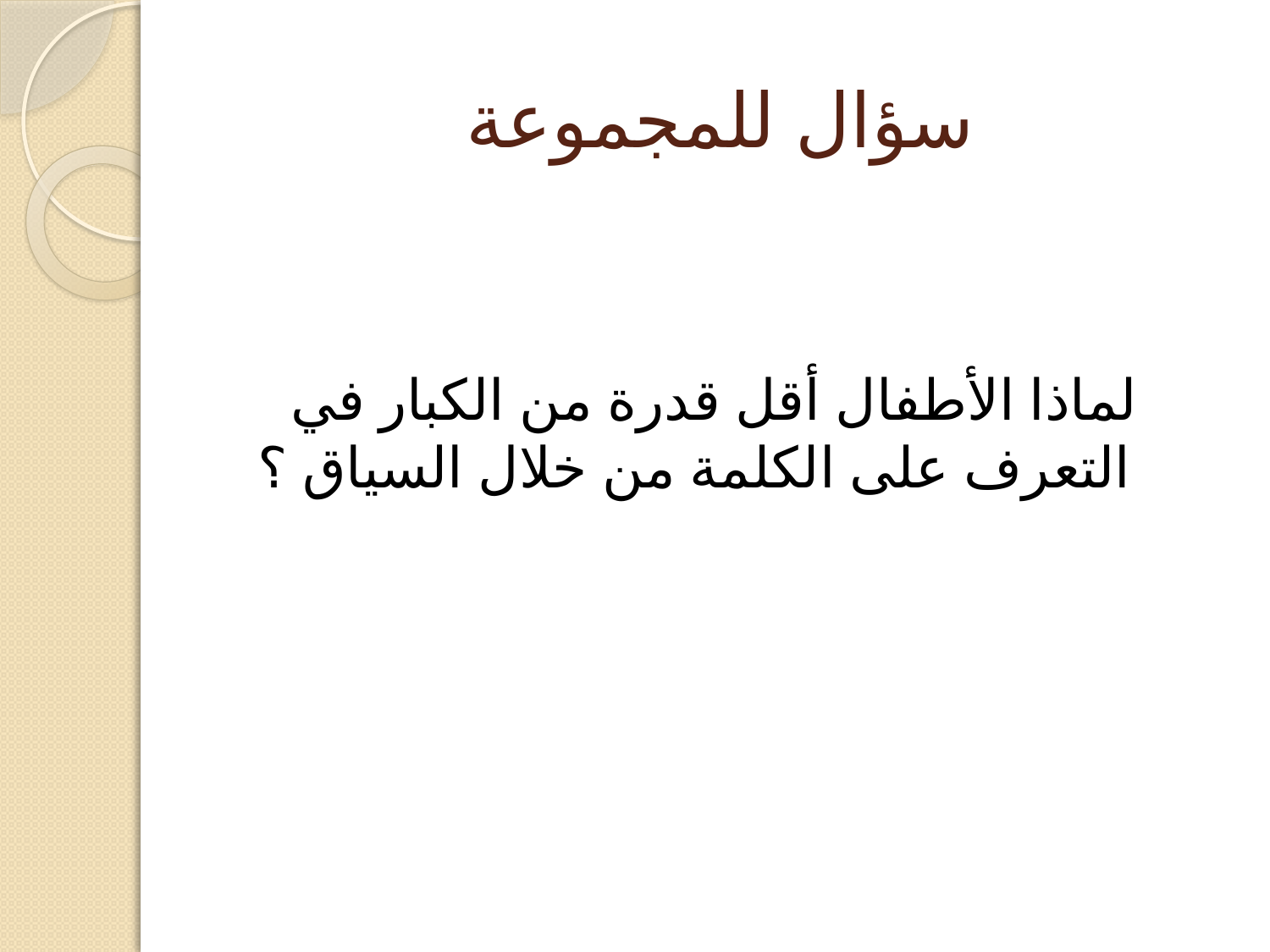

# سؤال للمجموعة

لماذا الأطفال أقل قدرة من الكبار في التعرف على الكلمة من خلال السياق ؟